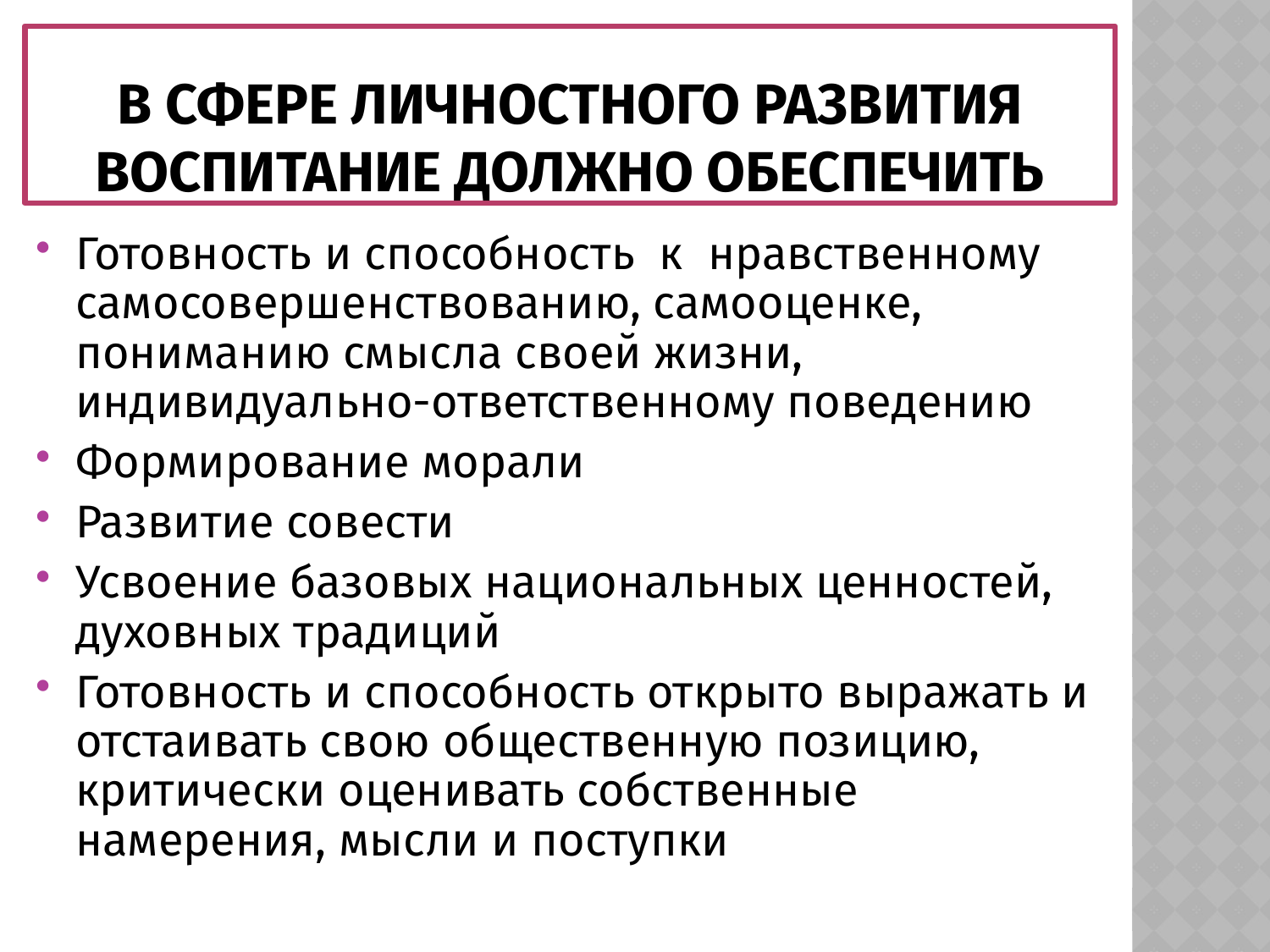

# В сфере личностного развития воспитание должно обеспечить
Готовность и способность  к  нравственному самосовершенствованию, самооценке,  пониманию смысла своей жизни, индивидуально-ответственному поведению
Формирование морали
Развитие совести
Усвоение базовых национальных ценностей, духовных традиций
Готовность и способность открыто выражать и отстаивать свою общественную позицию, критически оценивать собственные намерения, мысли и поступки